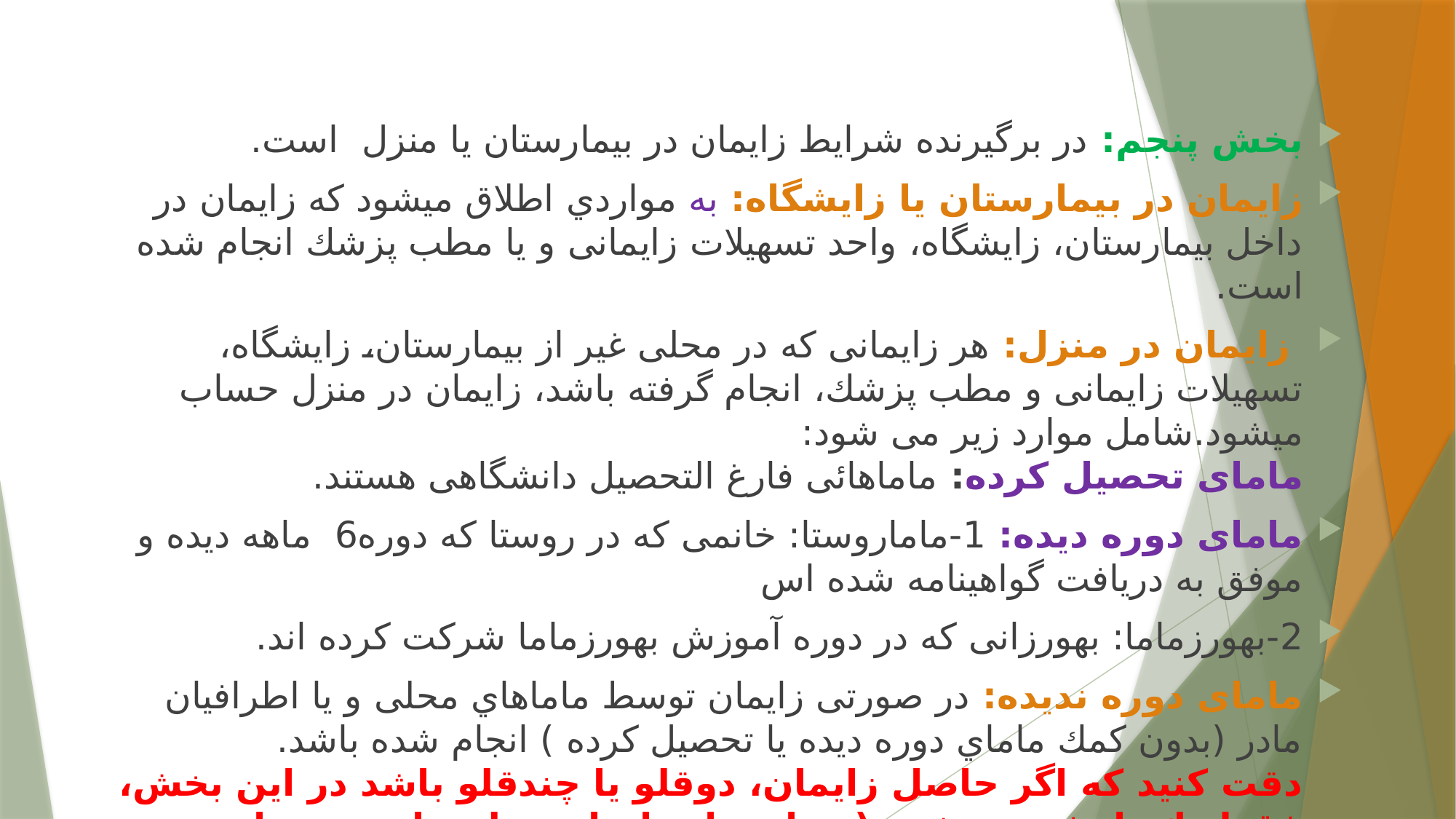

#
بخش پنجم: در برگيرنده شرایط زایمان در بيمارستان یا منزل  است.
زایمان در بیمارستان یا زایشگاه: به مواردي اطلاق میشود كه زایمان در داخل بيمارستان، زایشگاه، واحد تسهيلات زایمانی و یا مطب پزشك انجام شده است.
 زایمان در منزل: هر زایمانی كه در محلی غير از بيمارستان، زایشگاه، تسهيلات زایمانی و مطب پزشك، انجام گرفته باشد، زایمان در منزل حساب میشود.شامل موارد زیر می شود:
مامای تحصیل کرده: ماماهائی فارغ التحصيل دانشگاهی هستند.
مامای دوره دیده: 1-ماماروستا: خانمی که در روستا كه دوره6  ماهه دیده و موفق به دریافت گواهينامه شده اس
2-بهورزماما: بهورزانی كه در دوره آموزش بهورزماما شركت كرده اند.
مامای دوره ندیده: در صورتی زایمان توسط ماماهاي محلی و یا اطرافيان مادر (بدون كمك ماماي دوره دیده یا تحصيل کرده ) انجام شده باشد.
دقت كنيد كه اگر حاصل زایمان، دوقلو یا چندقلو باشد در این بخش، فقط یك بار ثبت میشود (زیرا تعداد زایمان مطرح است و مادر هر دو نوزاد یکی است)